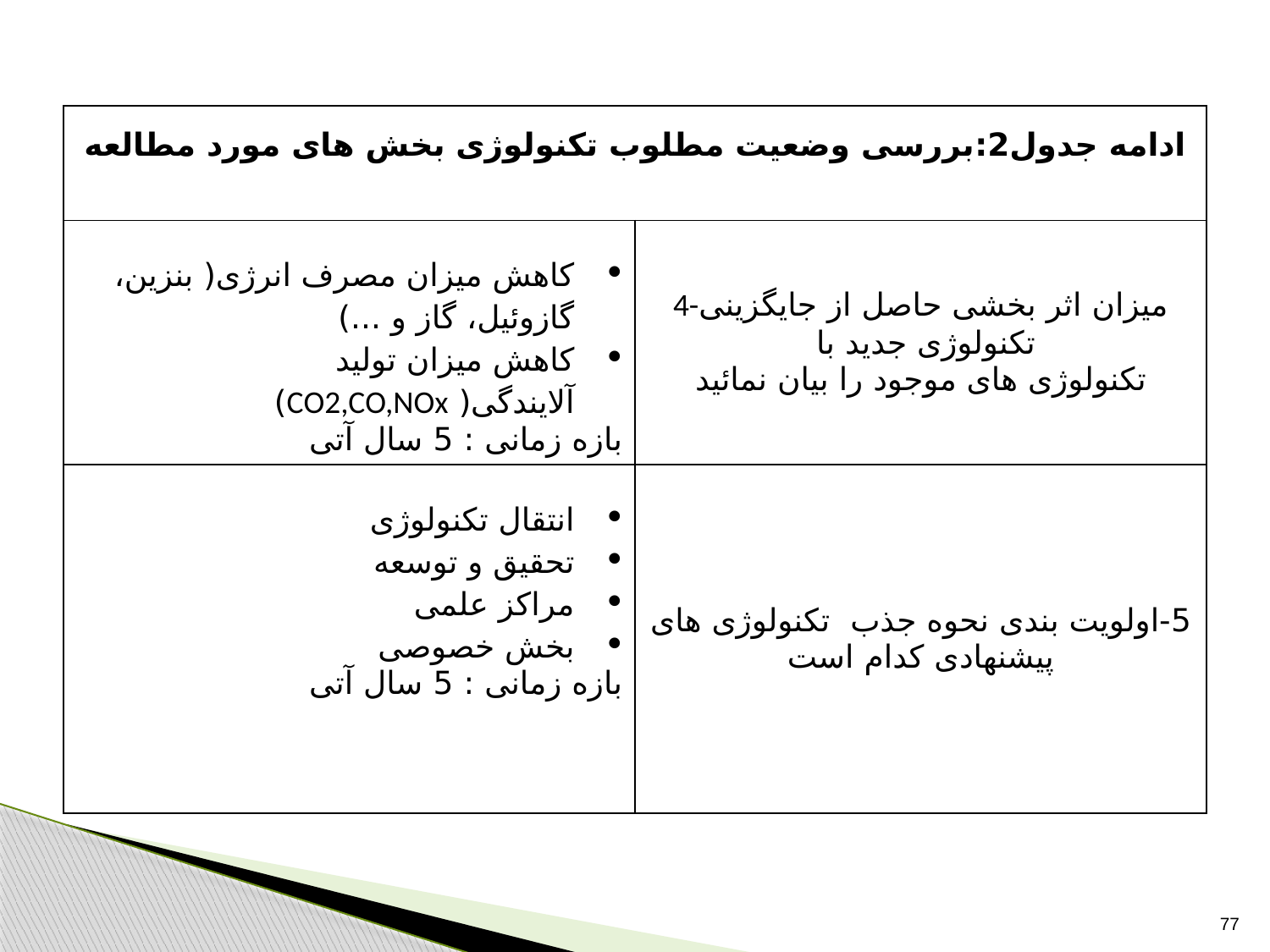

| ادامه جدول2:بررسی وضعیت مطلوب تکنولوژی بخش های مورد مطالعه |  |
| --- | --- |
| کاهش میزان مصرف انرژی( بنزین، گازوئیل، گاز و ...) کاهش میزان تولید آلایندگی( CO2,CO,NOx) بازه زمانی : 5 سال آتی | 4-میزان اثر بخشی حاصل از جایگزینی تکنولوژی جدید با تکنولوژی های موجود را بیان نمائید |
| انتقال تکنولوژی تحقیق و توسعه مراکز علمی بخش خصوصی بازه زمانی : 5 سال آتی | 5-اولویت بندی نحوه جذب تکنولوژی های پیشنهادی کدام است |
77